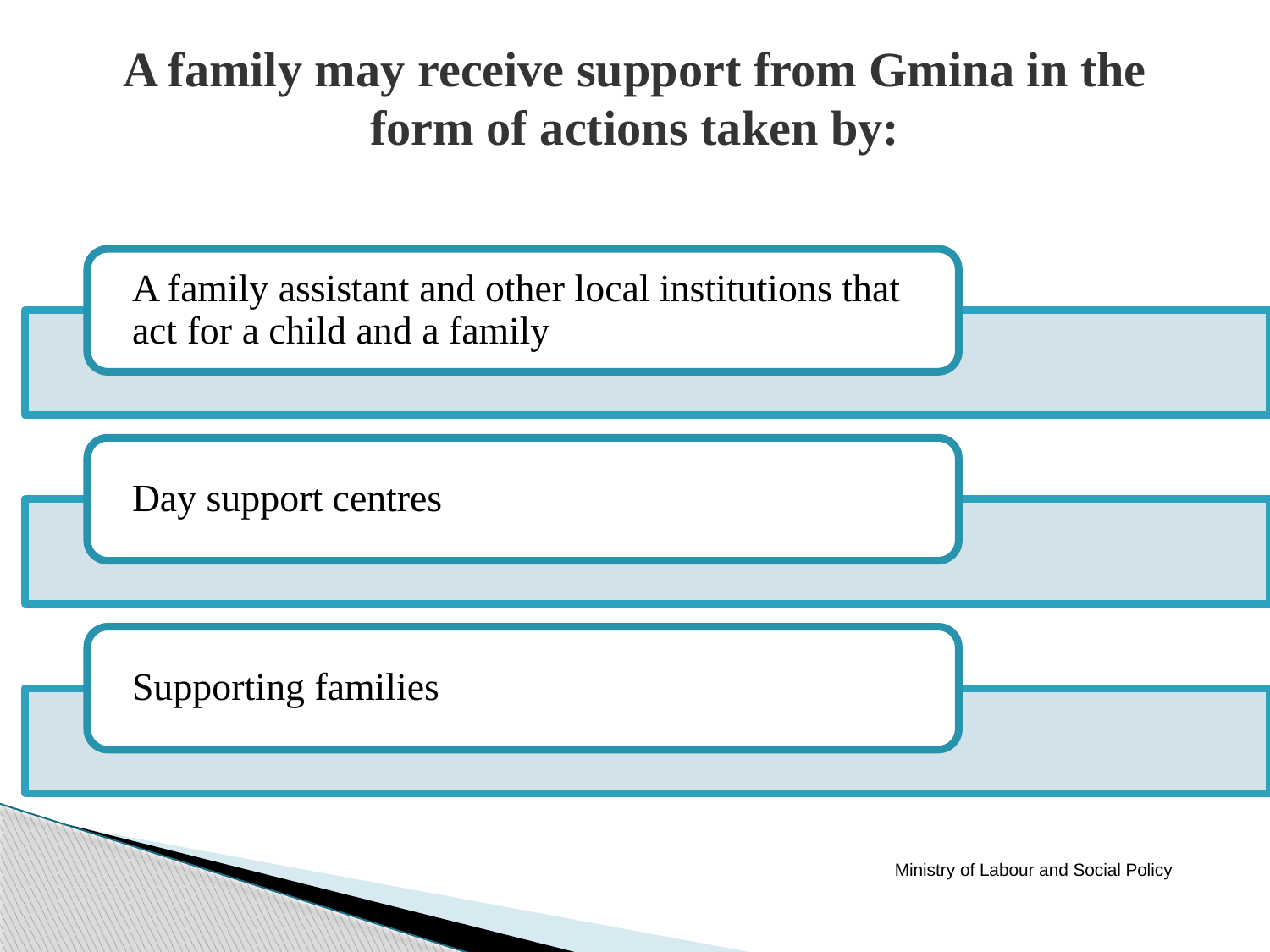

# A family may receive support from Gmina in the form of actions taken by:
A family assistant and other local institutions that act for a child and a family
Day support centres
Supporting families
Ministry of Labour and Social Policy